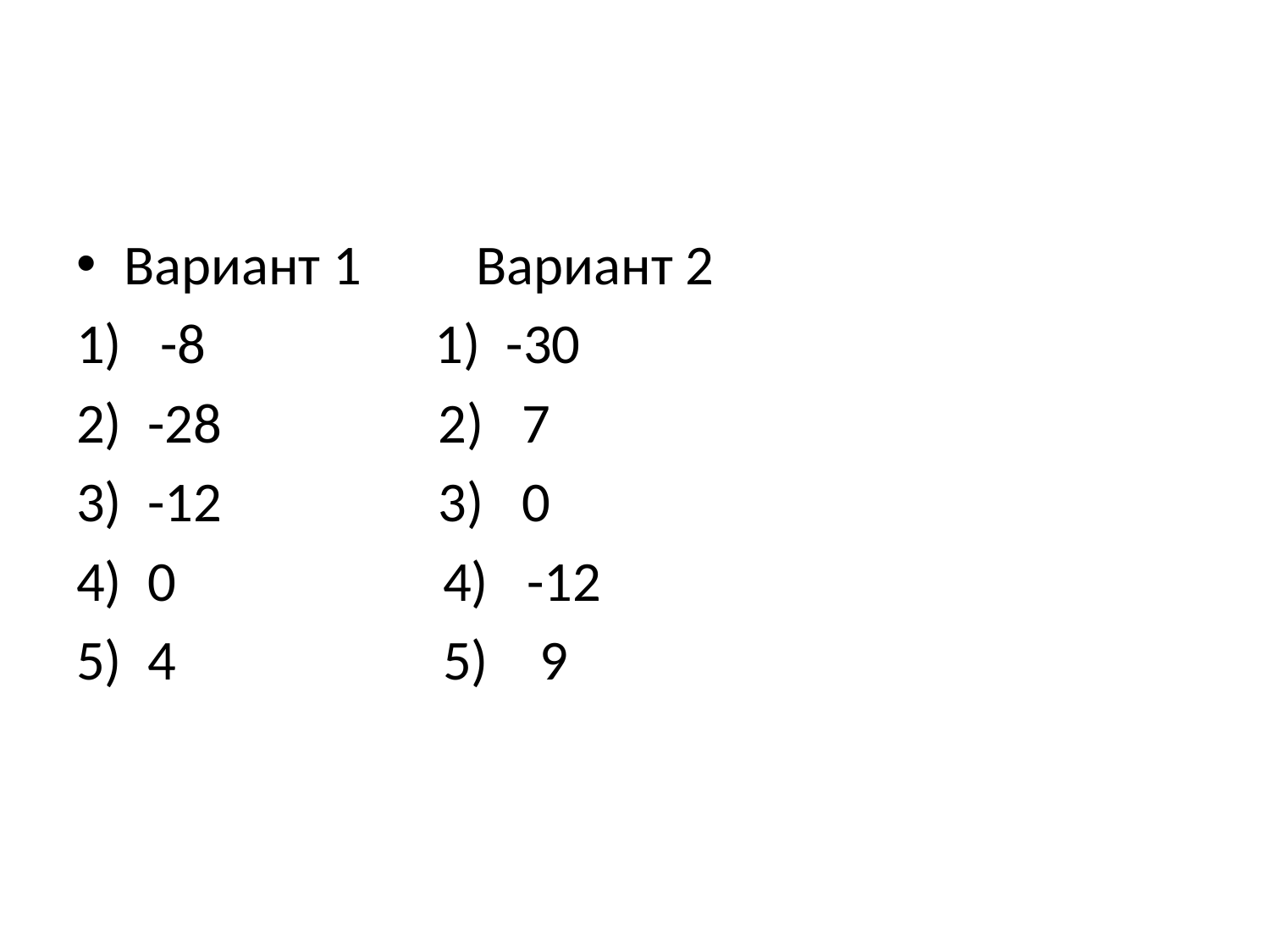

#
Вариант 1         Вариант 2
 -8                  1)  -30
-28                 2)   7
-12                 3)   0
0                     4)   -12
4                     5)    9